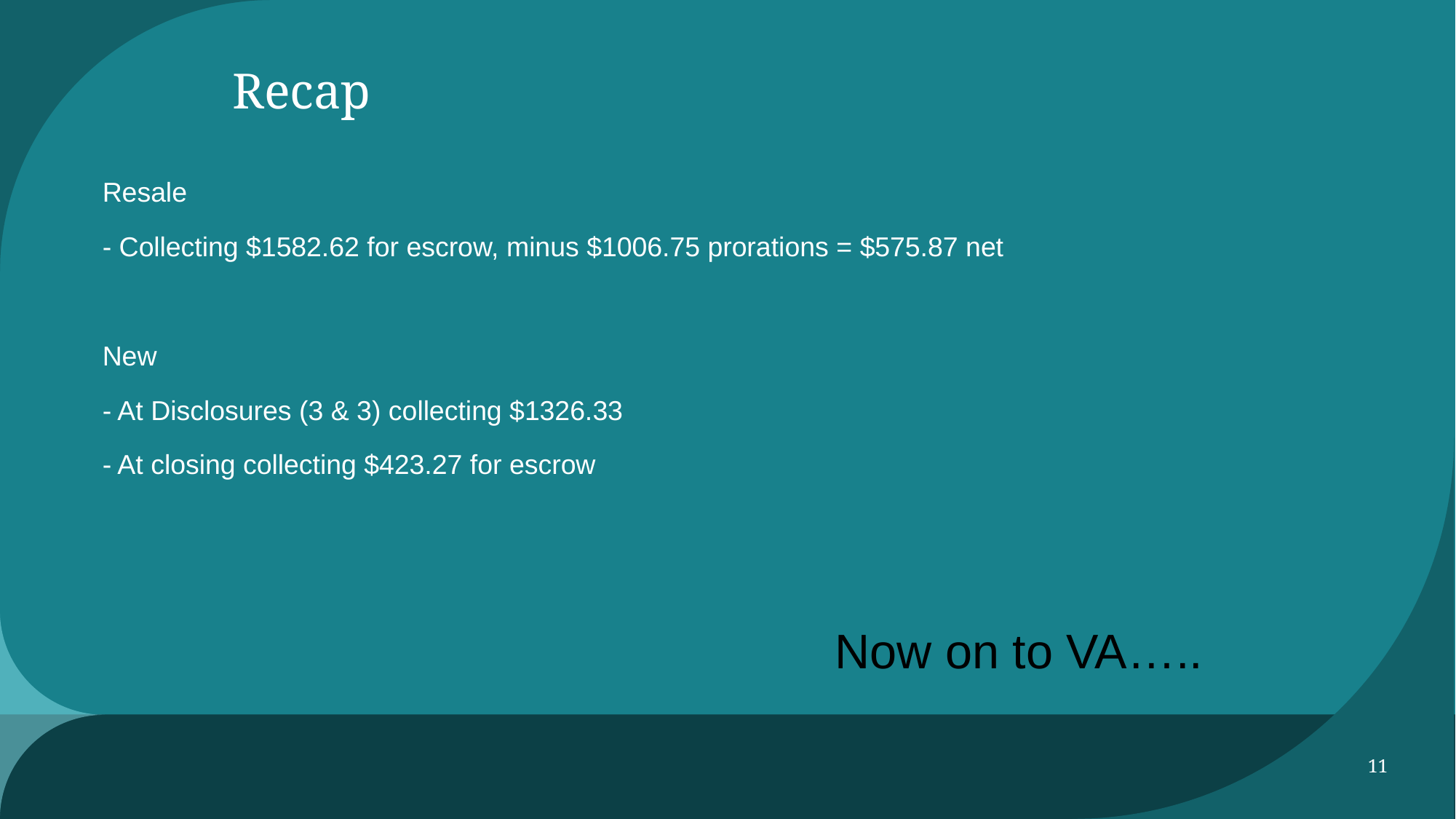

# Recap
Resale
- Collecting $1582.62 for escrow, minus $1006.75 prorations = $575.87 net

New
- At Disclosures (3 & 3) collecting $1326.33
- At closing collecting $423.27 for escrow
Now on to VA…..
11